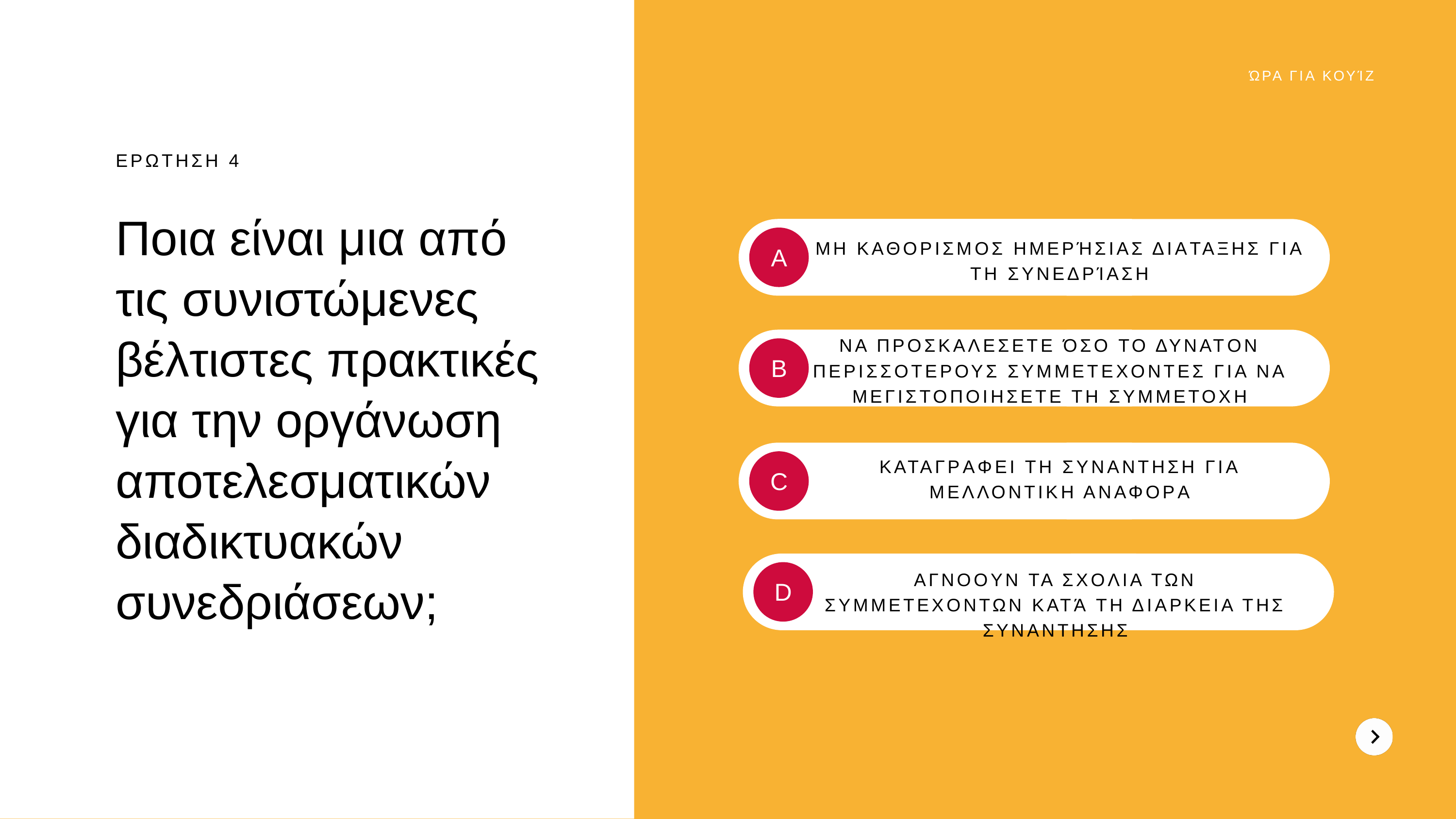

ΏΡΑ ΓΙΑ ΚΟΥΊΖ
ΕΡΩΤΗΣΗ 4
Ποια είναι μια από τις συνιστώμενες βέλτιστες πρακτικές για την οργάνωση αποτελεσματικών διαδικτυακών συνεδριάσεων;

ΜΗ ΚΑΘΟΡΙΣΜΟΣ ΗΜΕΡΉΣΙΑΣ ΔΙΑΤΑΞΗΣ ΓΙΑ ΤΗ ΣΥΝΕΔΡΊΑΣΗ
A

ΝΑ ΠΡΟΣΚΑΛΕΣΕΤΕ ΌΣΟ ΤΟ ΔΥΝΑΤΟΝ ΠΕΡΙΣΣΟΤΕΡΟΥΣ ΣΥΜΜΕΤΕΧΟΝΤΕΣ ΓΙΑ ΝΑ ΜΕΓΙΣΤΟΠΟΙΗΣΕΤΕ ΤΗ ΣΥΜΜΕΤΟΧΗ

B

ΚΑΤΑΓΡΑΦΕΙ ΤΗ ΣΥΝΑΝΤΗΣΗ ΓΙΑ ΜΕΛΛΟΝΤΙΚΗ ΑΝΑΦΟΡΑ
C

ΑΓΝΟΟΥΝ ΤΑ ΣΧΟΛΙΑ ΤΩΝ ΣΥΜΜΕΤΕΧΟΝΤΩΝ ΚΑΤΆ ΤΗ ΔΙΑΡΚΕΙΑ ΤΗΣ ΣΥΝΑΝΤΗΣΗΣ
D